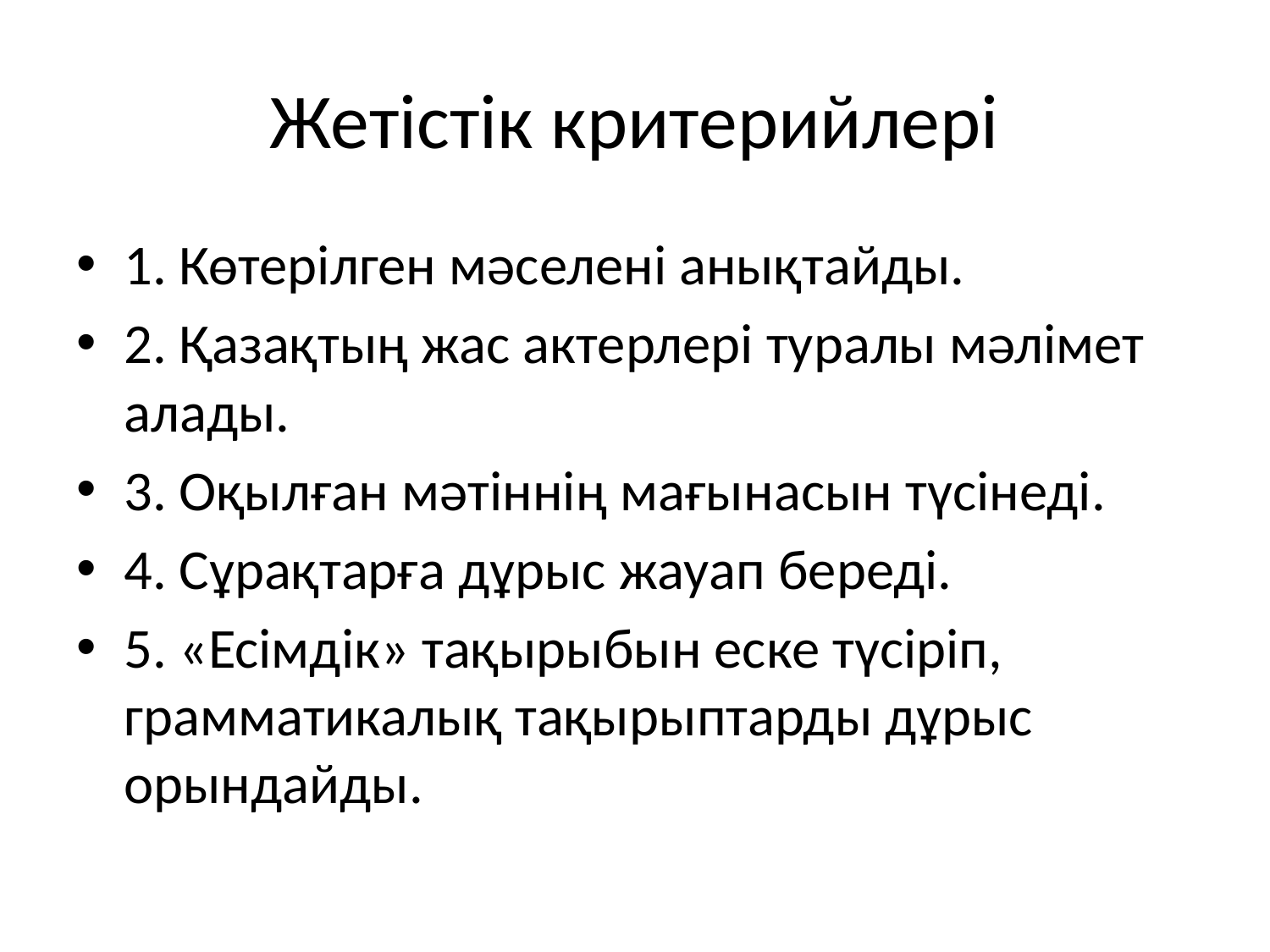

# Жетістік критерийлері
1. Көтерілген мәселені анықтайды.
2. Қазақтың жас актерлері туралы мәлімет алады.
3. Оқылған мәтіннің мағынасын түсінеді.
4. Сұрақтарға дұрыс жауап береді.
5. «Есімдік» тақырыбын еске түсіріп, грамматикалық тақырыптарды дұрыс орындайды.